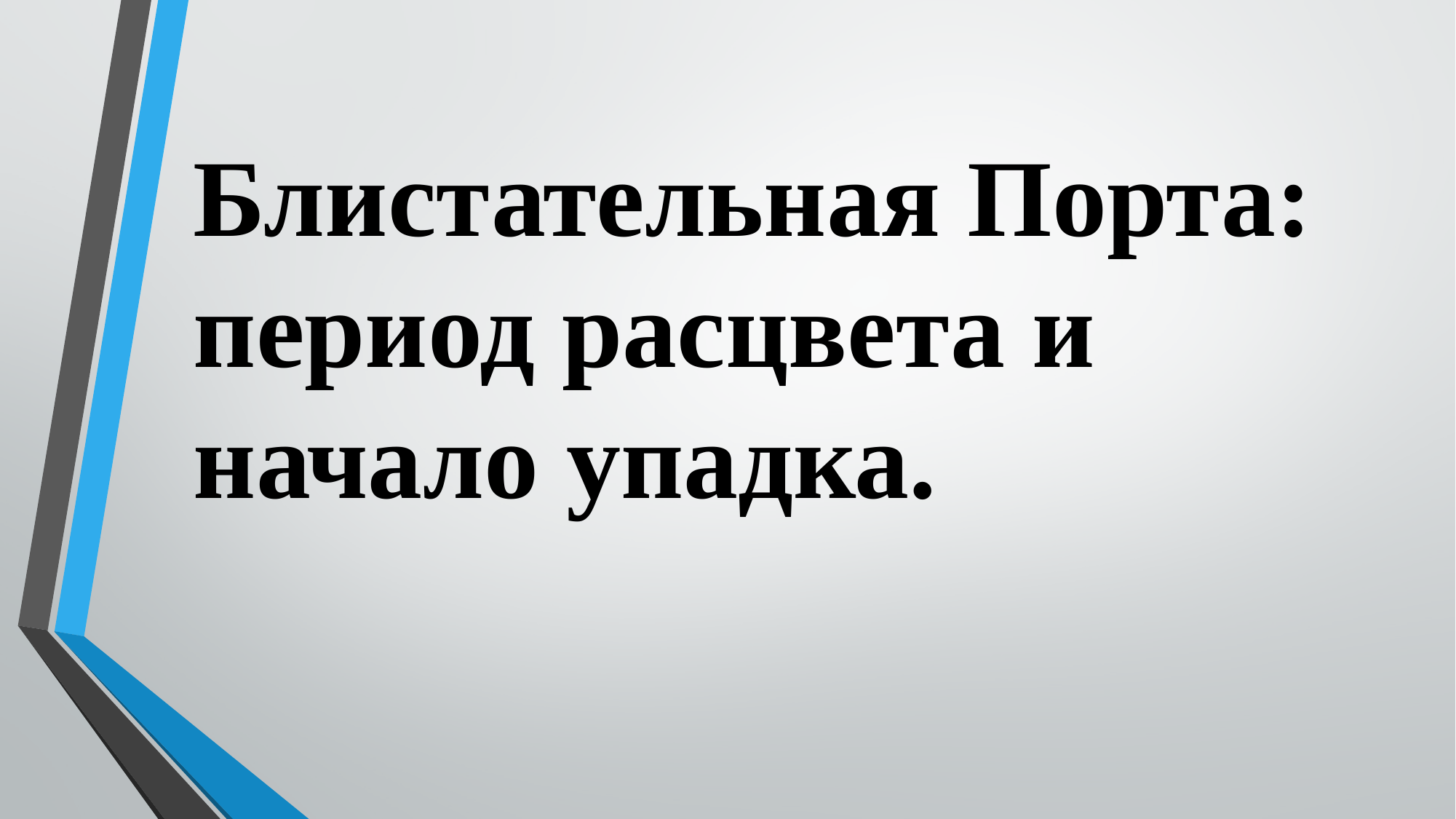

Блистательная Порта: период расцвета и начало упадка.